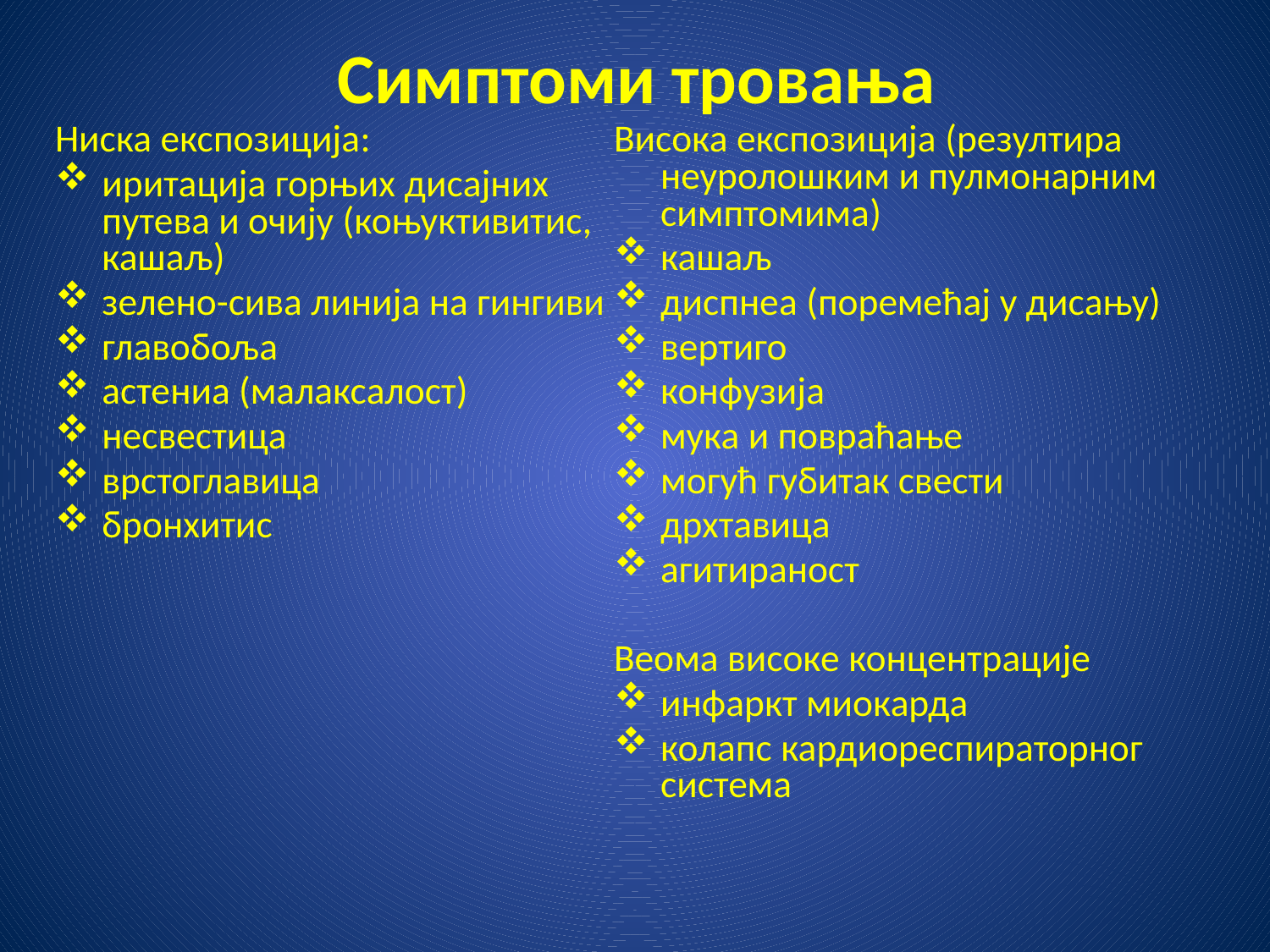

# Симптоми тровања
Ниска експозиција:
иритација горњих дисајних путева и очију (коњуктивитис, кашаљ)
зелено-сива линија на гингиви
главобоља
астениа (малаксалост)
несвестица
врстоглавица
бронхитис

Висока експозиција (резултира неуролошким и пулмонарним симптомима)
кашаљ
диспнеа (поремећај у дисању)
вертиго
конфузија
мука и повраћање
могућ губитак свести
дрхтавица
агитираност

Веома високе концентрације
инфаркт миокарда
колапс кардиореспираторног система